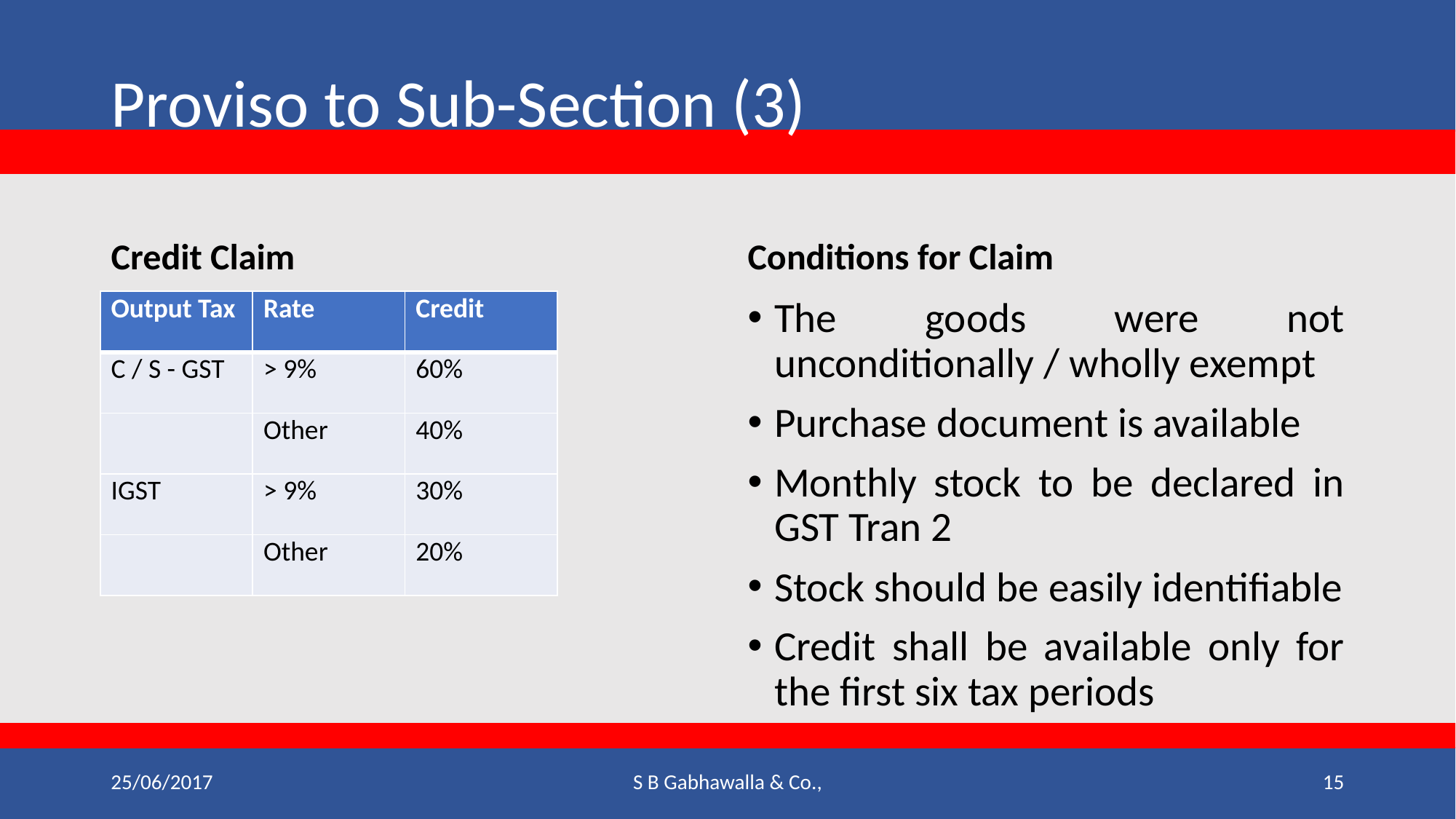

# Proviso to Sub-Section (3)
Credit Claim
Conditions for Claim
The goods were not unconditionally / wholly exempt
Purchase document is available
Monthly stock to be declared in GST Tran 2
Stock should be easily identifiable
Credit shall be available only for the first six tax periods
| Output Tax | Rate | Credit |
| --- | --- | --- |
| C / S - GST | > 9% | 60% |
|  | Other | 40% |
| IGST | > 9% | 30% |
|  | Other | 20% |
25/06/2017
S B Gabhawalla & Co.,
15